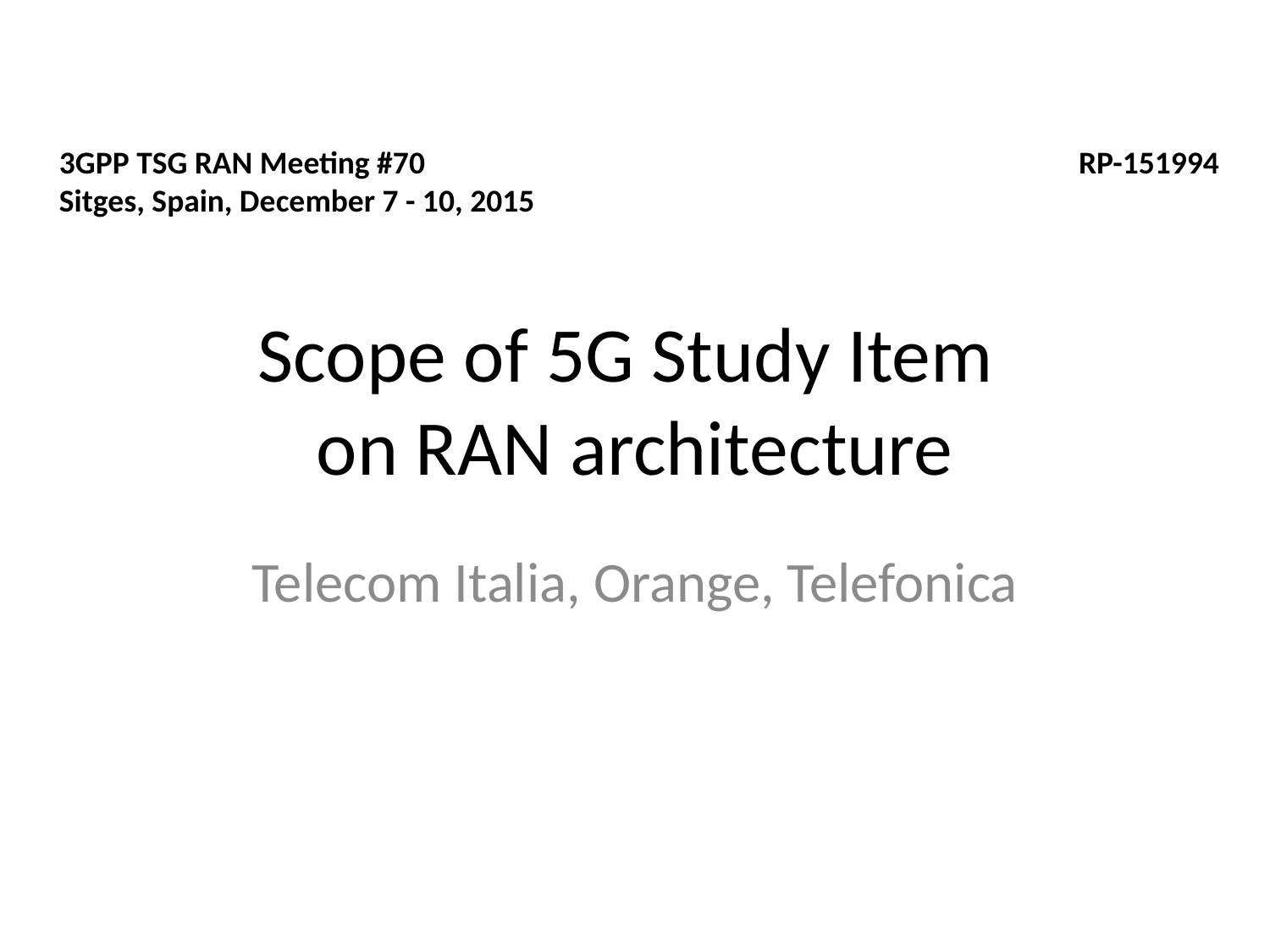

3GPP TSG RAN Meeting #70
Sitges, Spain, December 7 - 10, 2015
RP-151994
# Scope of 5G Study Item on RAN architecture
Telecom Italia, Orange, Telefonica